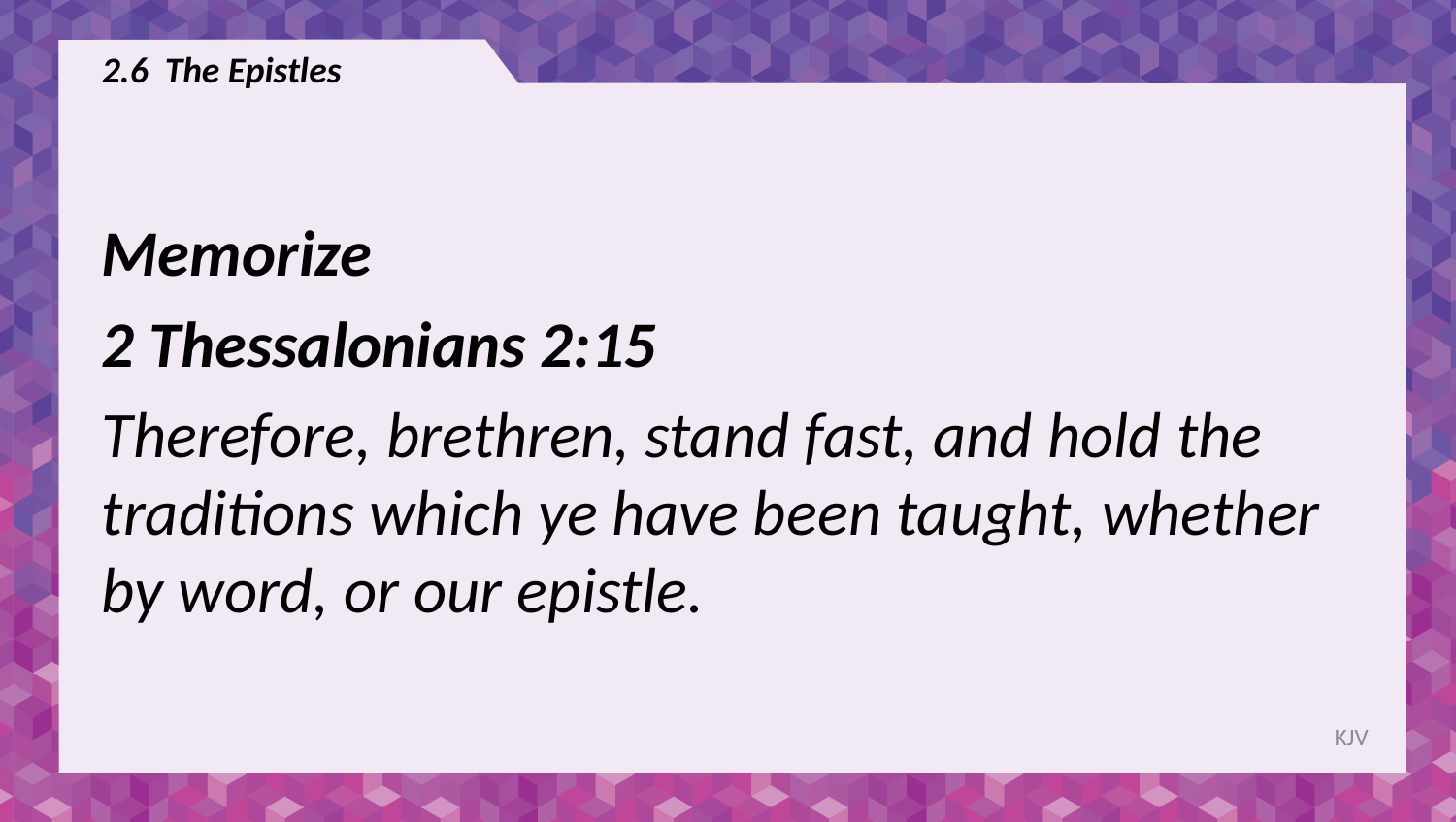

# 2.6  The Epistles
Memorize
2 Thessalonians 2:15
Therefore, brethren, stand fast, and hold the traditions which ye have been taught, whether by word, or our epistle.
KJV